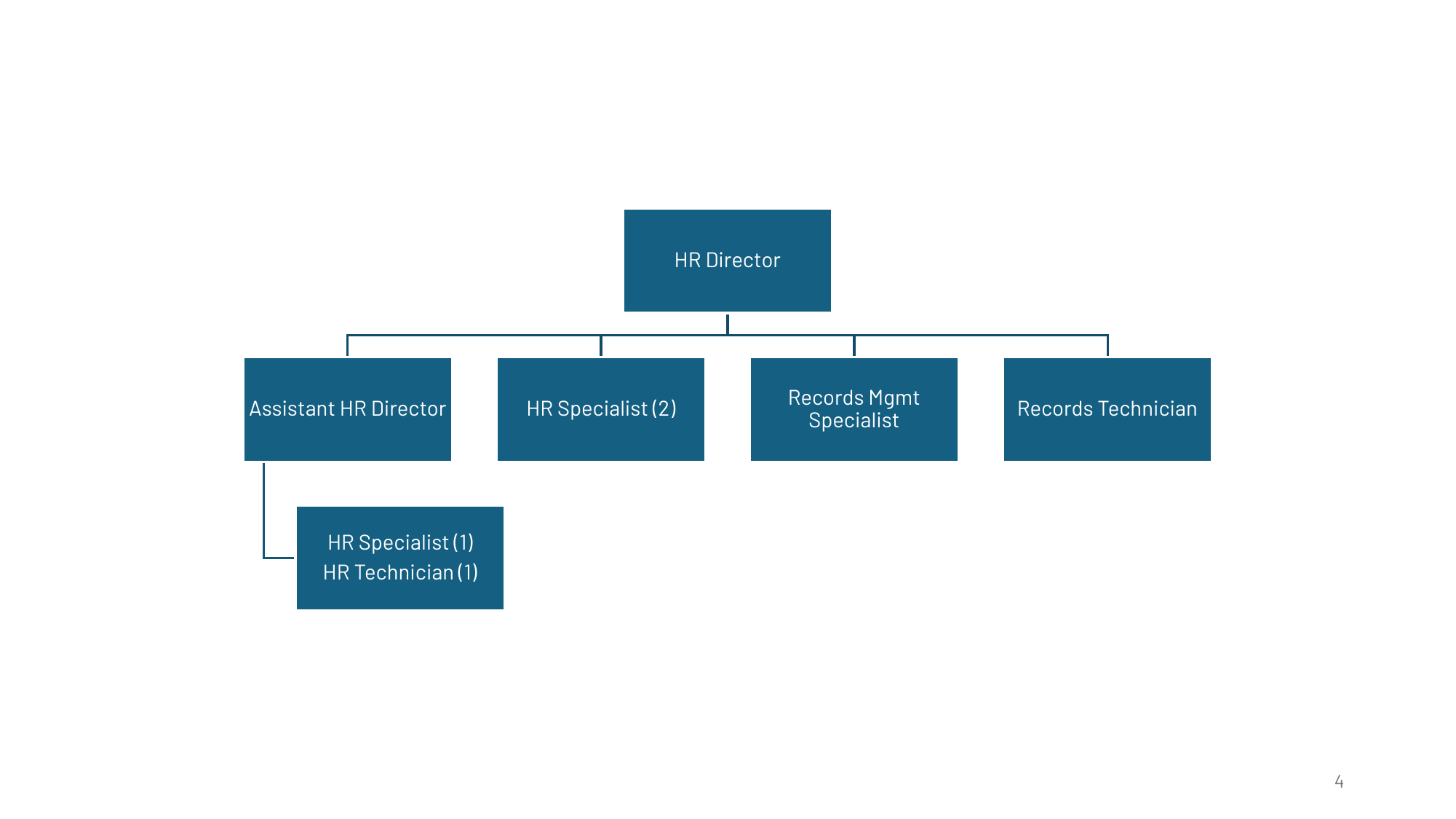

HR Director
Assistant HR Director
HR Specialist (1)
HR Technician (1)
HR Specialist (2)
Records Mgmt Specialist
Records Technician
4